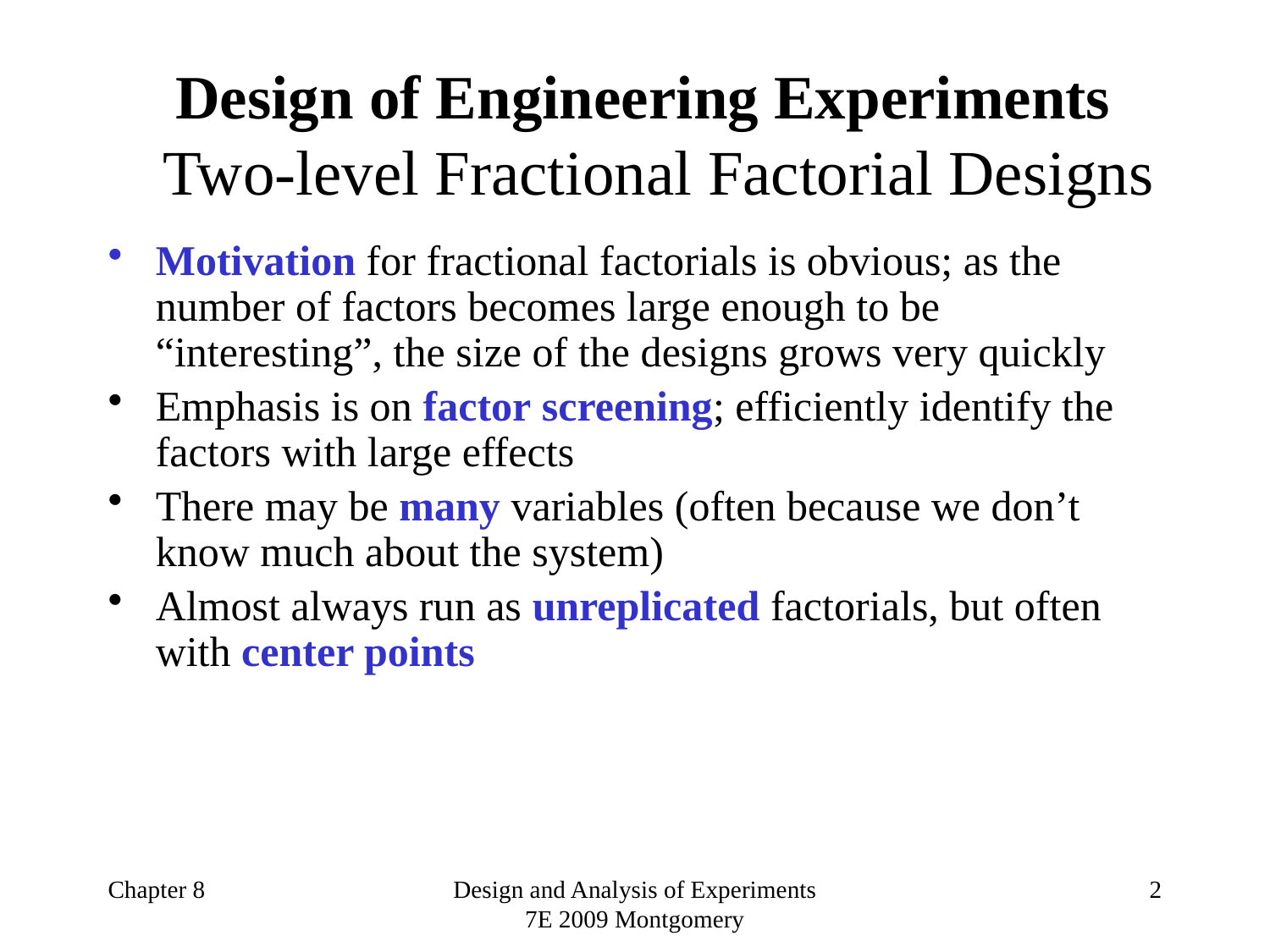

# Design of Engineering Experiments Two-level Fractional Factorial Designs
Motivation for fractional factorials is obvious; as the number of factors becomes large enough to be “interesting”, the size of the designs grows very quickly
Emphasis is on factor screening; efficiently identify the factors with large effects
There may be many variables (often because we don’t know much about the system)
Almost always run as unreplicated factorials, but often with center points
Chapter 8
Design and Analysis of Experiments 7E 2009 Montgomery
2